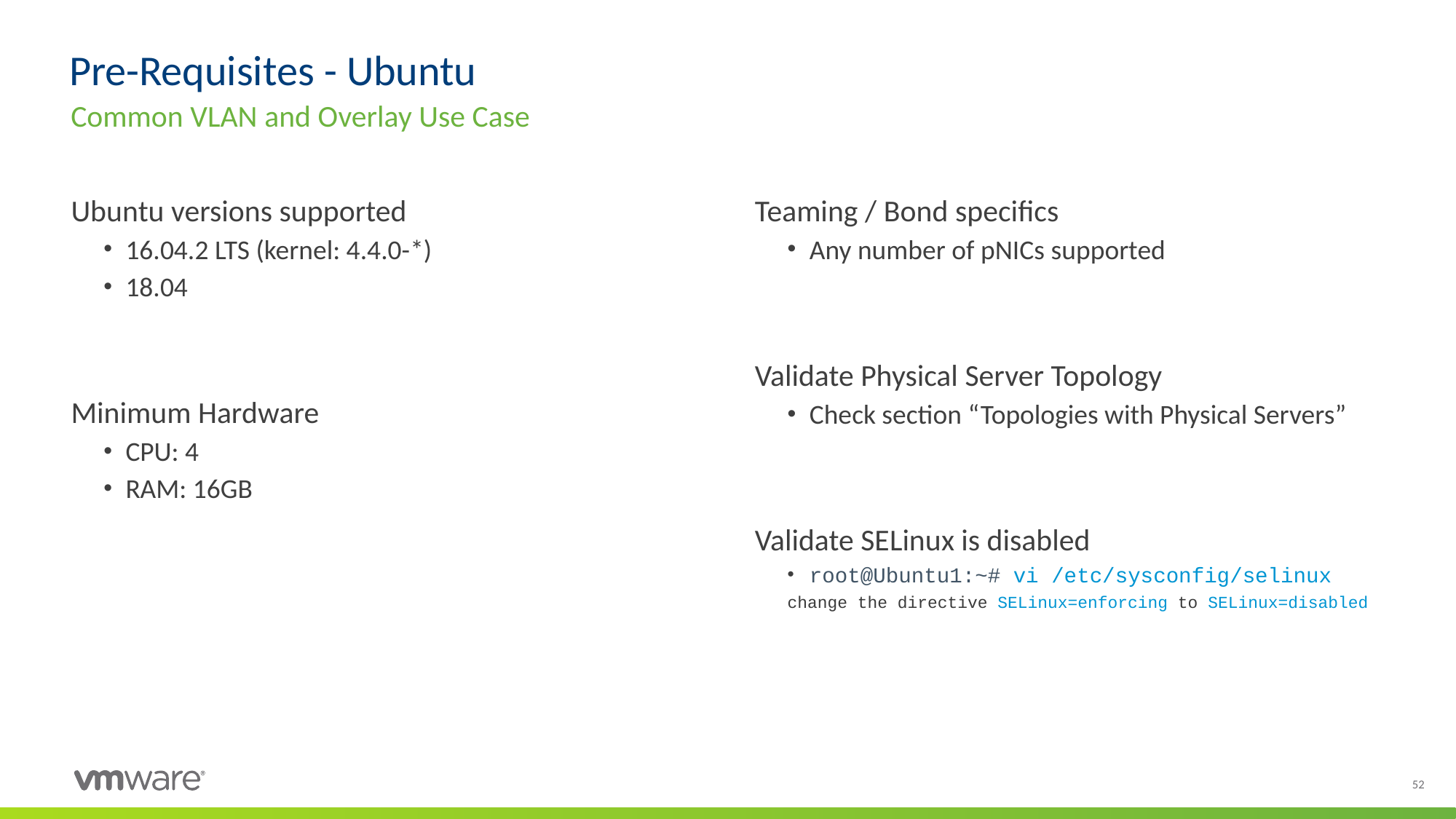

# Pre-Requisites - Ubuntu
Common VLAN and Overlay Use Case
Ubuntu versions supported
16.04.2 LTS (kernel: 4.4.0-*)
18.04

Minimum Hardware
CPU: 4
RAM: 16GB

Teaming / Bond specifics
Any number of pNICs supported

Validate Physical Server Topology
Check section “Topologies with Physical Servers”

Validate SELinux is disabled
root@Ubuntu1:~# vi /etc/sysconfig/selinux
change the directive SELinux=enforcing to SELinux=disabled